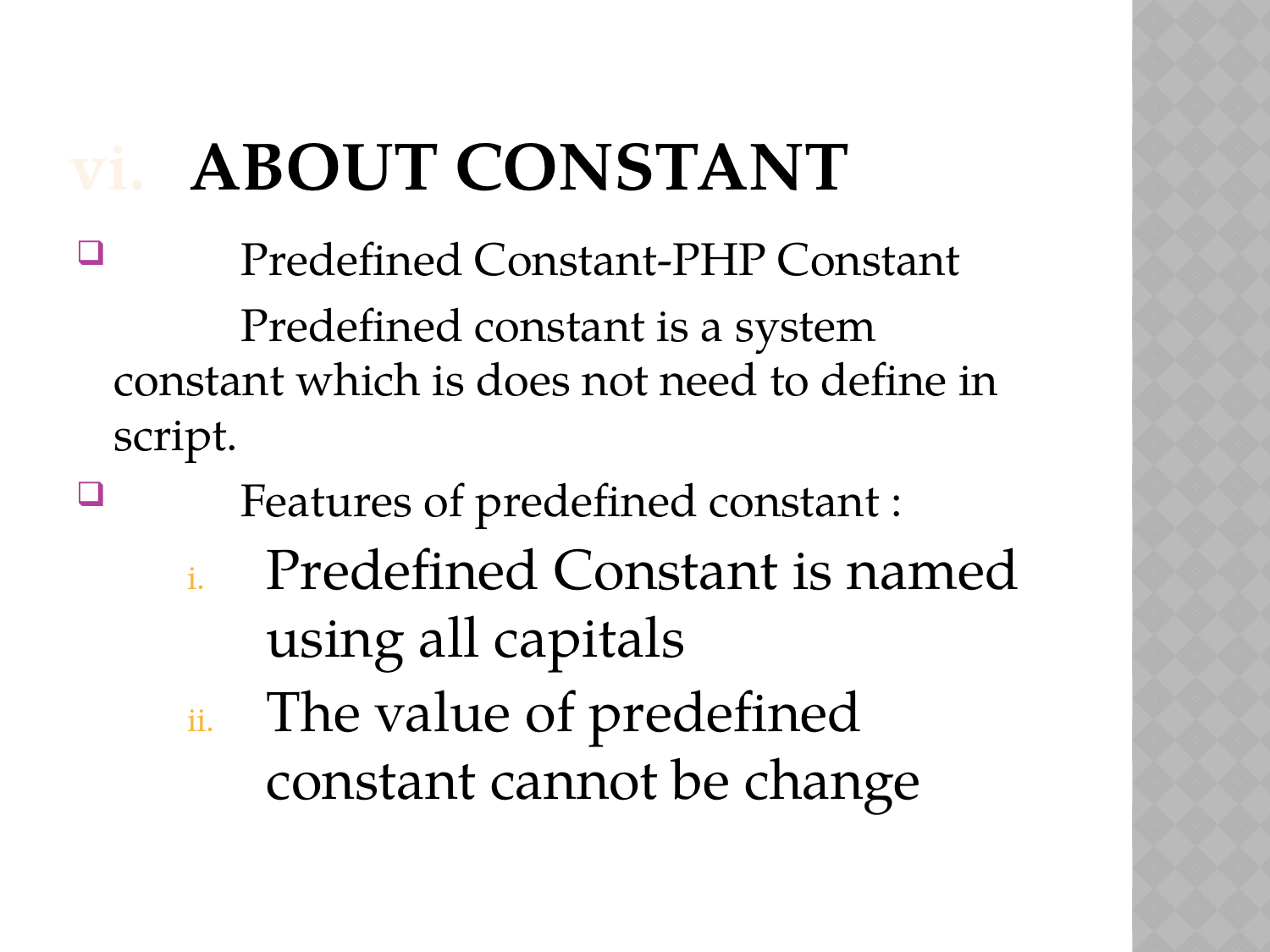

# About Constant
 	Predefined Constant-PHP Constant
		Predefined constant is a system constant which is does not need to define in script.
 	Features of predefined constant :
Predefined Constant is named using all capitals
The value of predefined constant cannot be change